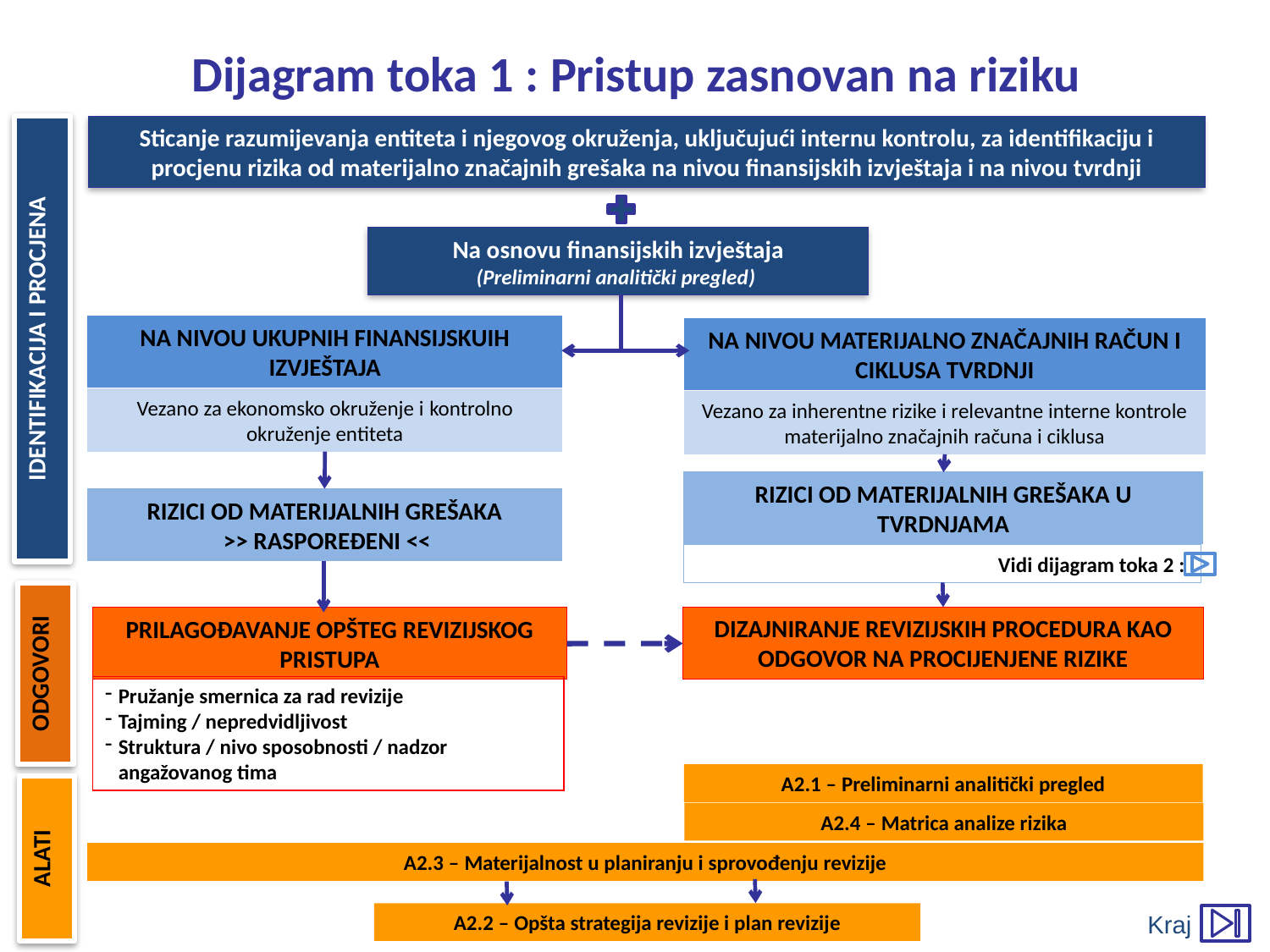

# Dijagram toka 1 : Pristup zasnovan na riziku
IDENTIFIKACIJA I PROCJENA
Sticanje razumijevanja entiteta i njegovog okruženja, uključujući internu kontrolu, za identifikaciju i procjenu rizika od materijalno značajnih grešaka na nivou finansijskih izvještaja i na nivou tvrdnji

Na osnovu finansijskih izvještaja
(Preliminarni analitički pregled)
NA NIVOU UKUPNIH FINANSIJSKUIH IZVJEŠTAJA
NA NIVOU MATERIJALNO ZNAČAJNIH RAČUN I CIKLUSA TVRDNJI
Vezano za ekonomsko okruženje i kontrolno okruženje entiteta
Vezano za inherentne rizike i relevantne interne kontrole materijalno značajnih računa i ciklusa
RIZICI OD MATERIJALNIH GREŠAKA U TVRDNJAMA
RIZICI OD MATERIJALNIH GREŠAKA
 >> RASPOREĐENI <<
                                                              Vidi dijagram toka 2 :

ODGOVORI
DIZAJNIRANJE REVIZIJSKIH PROCEDURA KAO ODGOVOR NA PROCIJENJENE RIZIKE
PRILAGOĐAVANJE OPŠTEG REVIZIJSKOG PRISTUPA
Pružanje smernica za rad revizije
Tajming / nepredvidljivost
Struktura / nivo sposobnosti / nadzor angažovanog tima
A2.1 – Preliminarni analitički pregled
ALATI
A2.4 – Matrica analize rizika
A2.3 – Materijalnost u planiranju i sprovođenju revizije
Kraj
A2.2 – Opšta strategija revizije i plan revizije